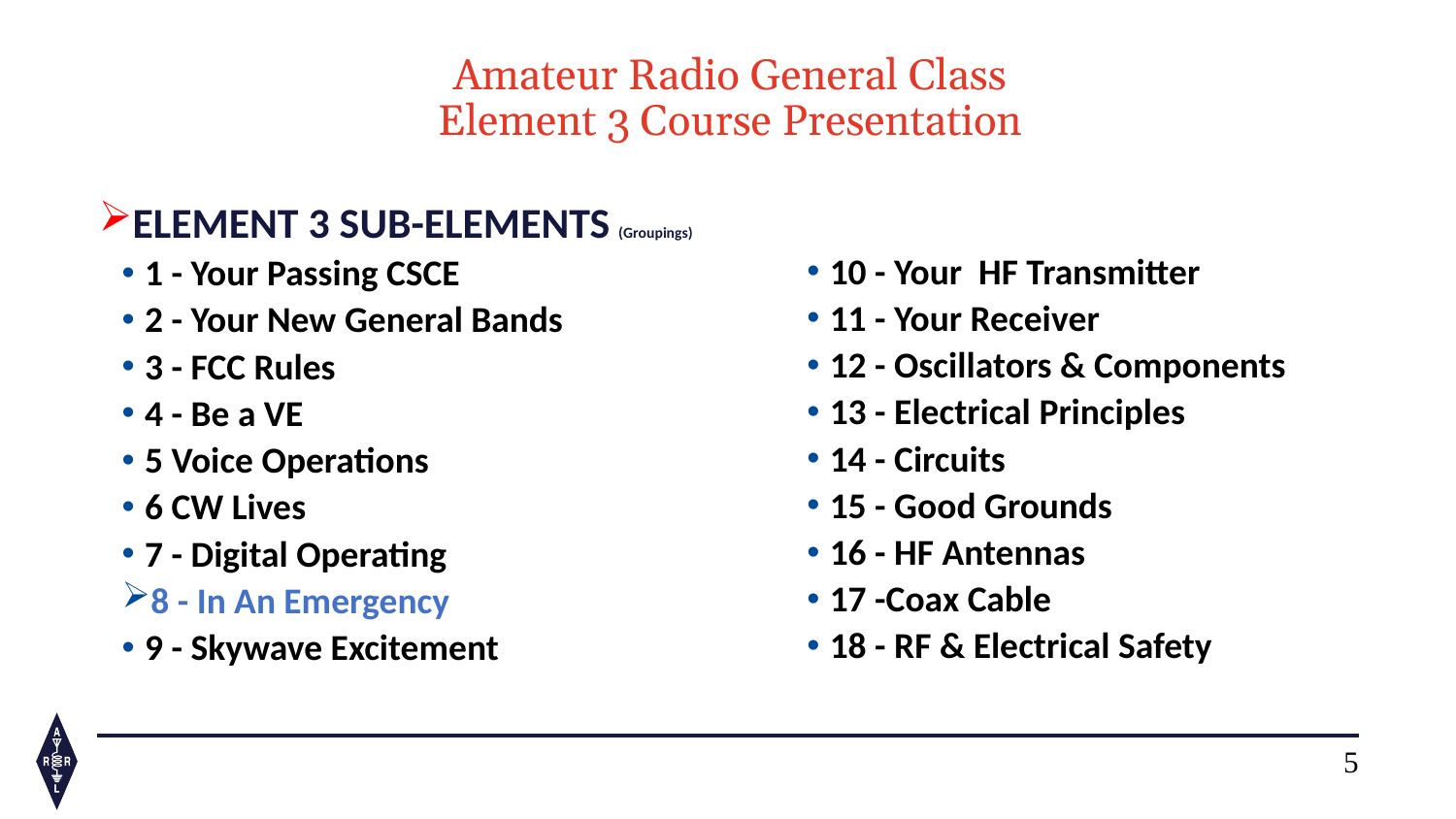

# Amateur Radio General Class Element 3 Course Presentation
ELEMENT 3 SUB-ELEMENTS (Groupings)
1 - Your Passing CSCE
2 - Your New General Bands
3 - FCC Rules
4 - Be a VE
5 Voice Operations
6 CW Lives
7 - Digital Operating
8 - In An Emergency
9 - Skywave Excitement

10 - Your  HF Transmitter
11 - Your Receiver
12 - Oscillators & Components
13 - Electrical Principles
14 - Circuits
15 - Good Grounds
16 - HF Antennas
17 -Coax Cable
18 - RF & Electrical Safety

5